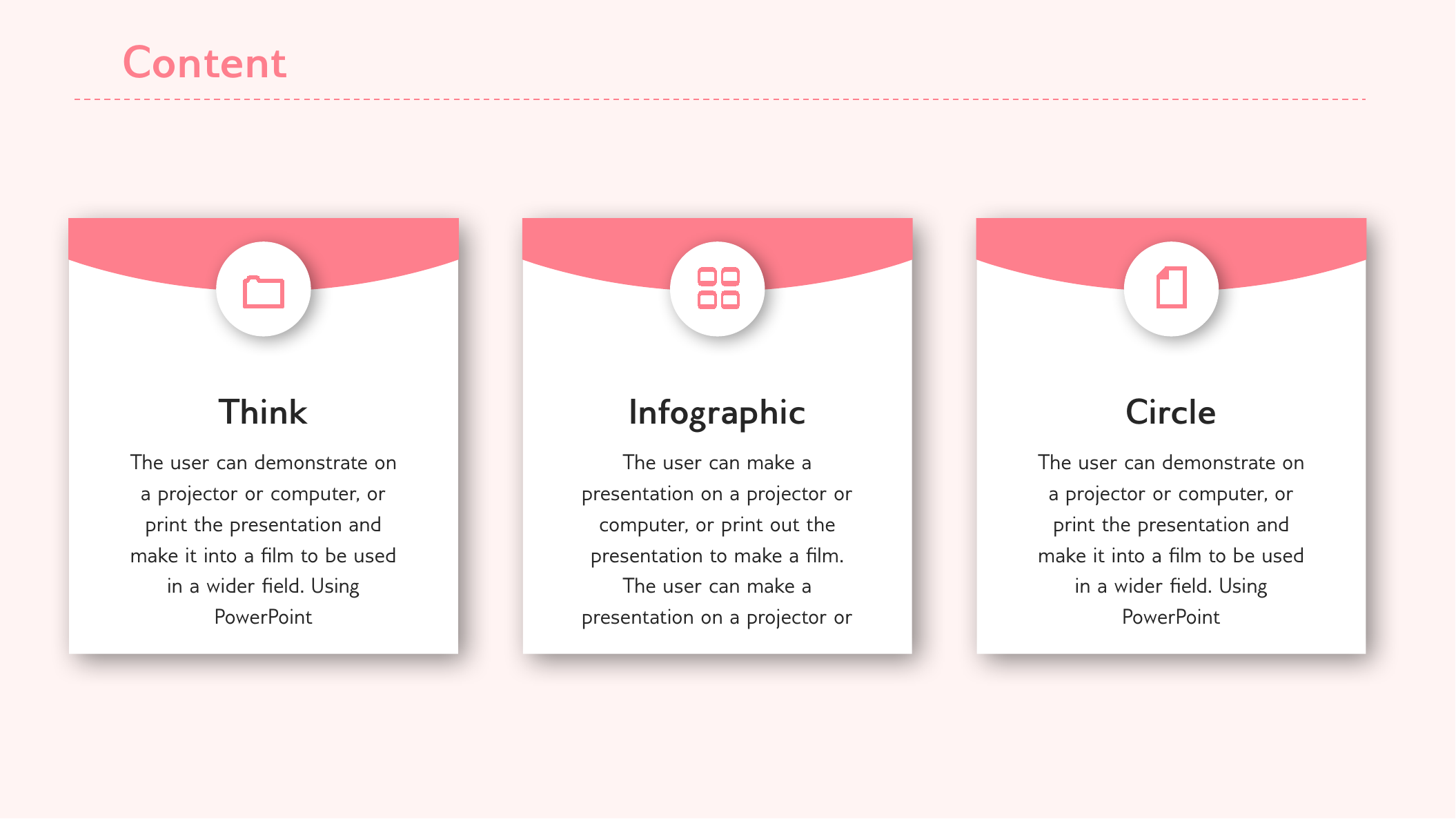

Content

Think
Infographic
Circle
The user can demonstrate on a projector or computer, or print the presentation and make it into a film to be used in a wider field. Using PowerPoint
The user can make a presentation on a projector or computer, or print out the presentation to make a film. The user can make a presentation on a projector or
The user can demonstrate on a projector or computer, or print the presentation and make it into a film to be used in a wider field. Using PowerPoint